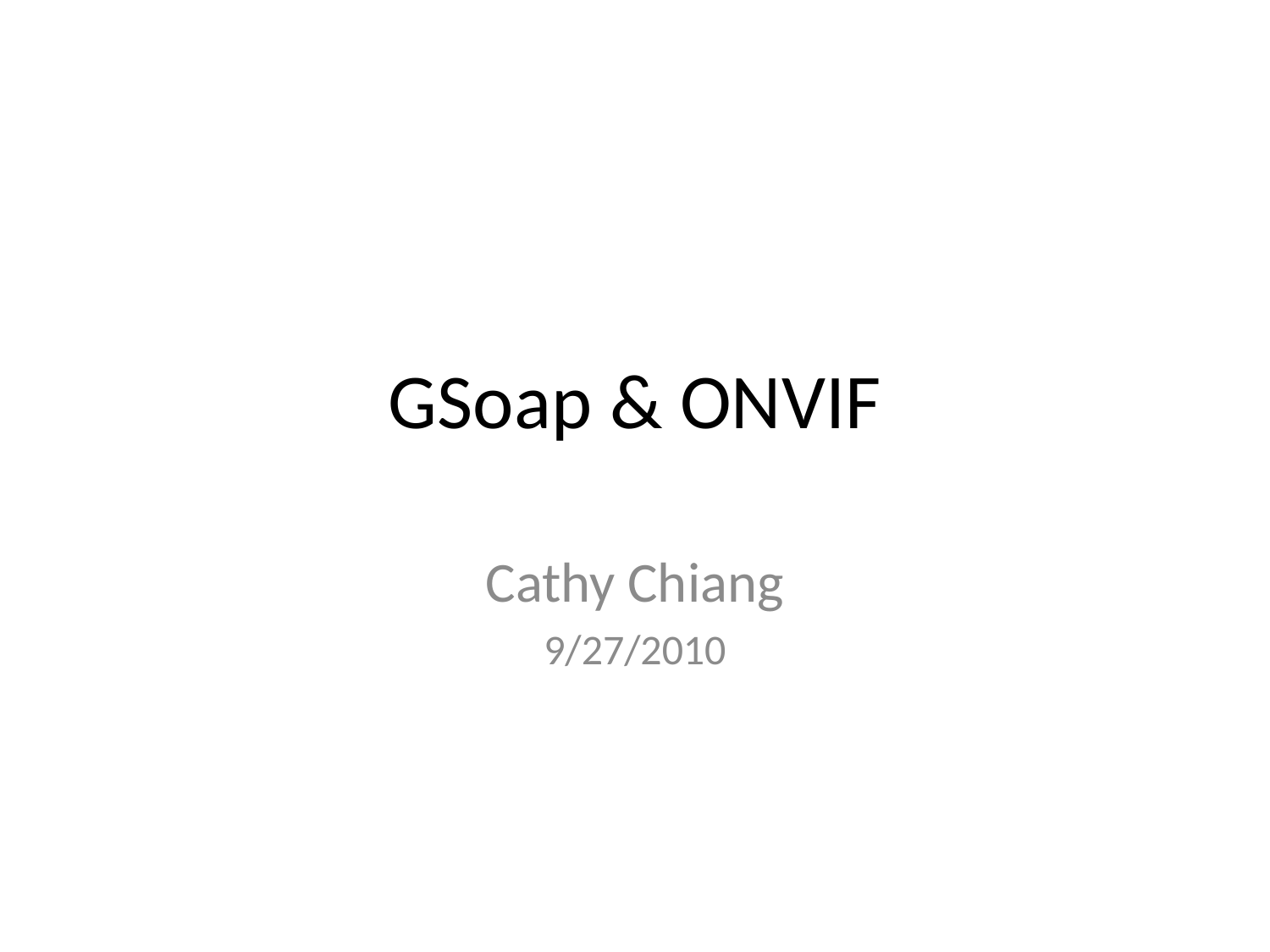

# GSoap & ONVIF
Cathy Chiang
9/27/2010